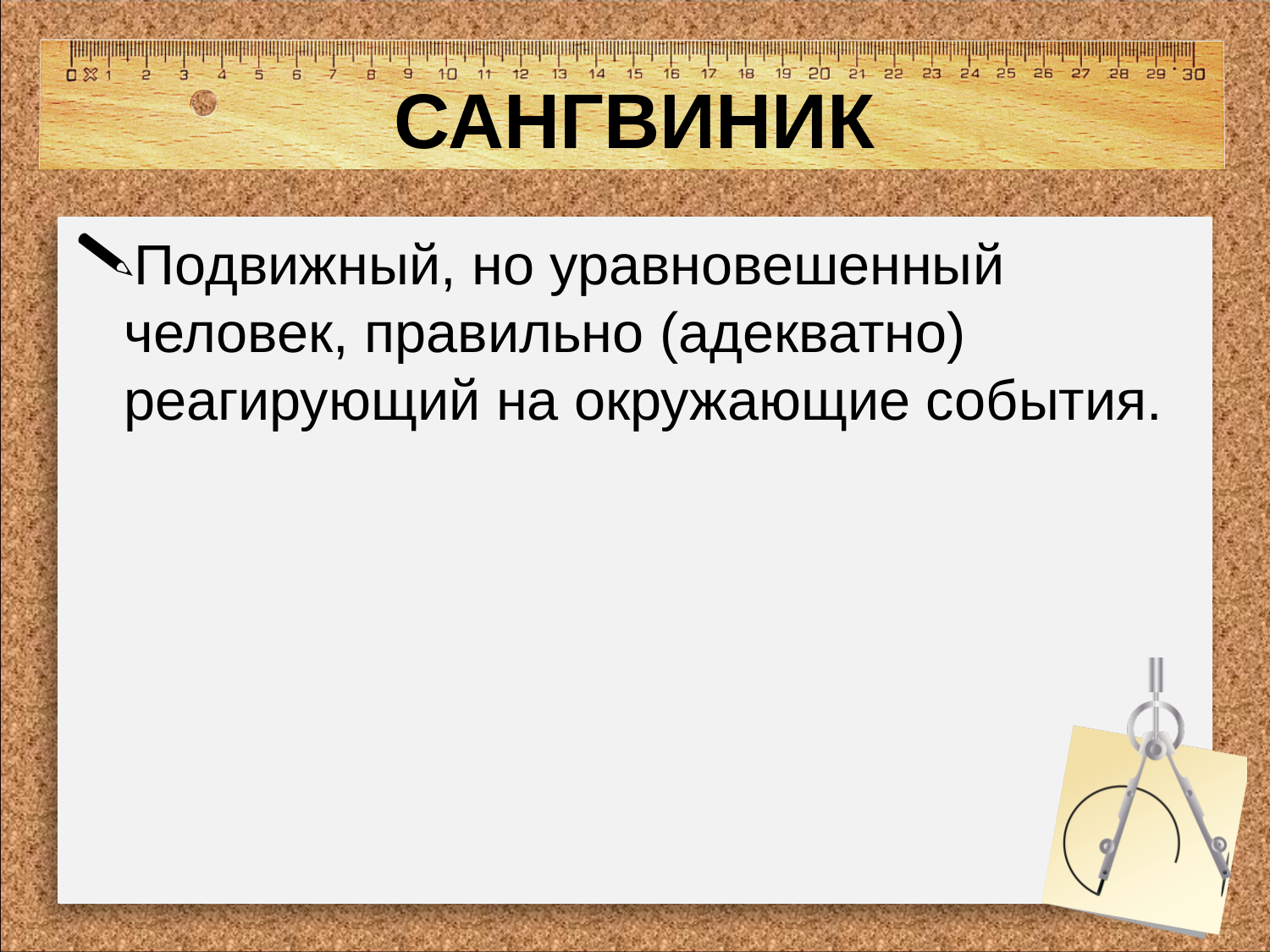

# САНГВИНИК
Подвижный, но уравновешенный человек, правильно (адекватно) реагирующий на окружающие события.